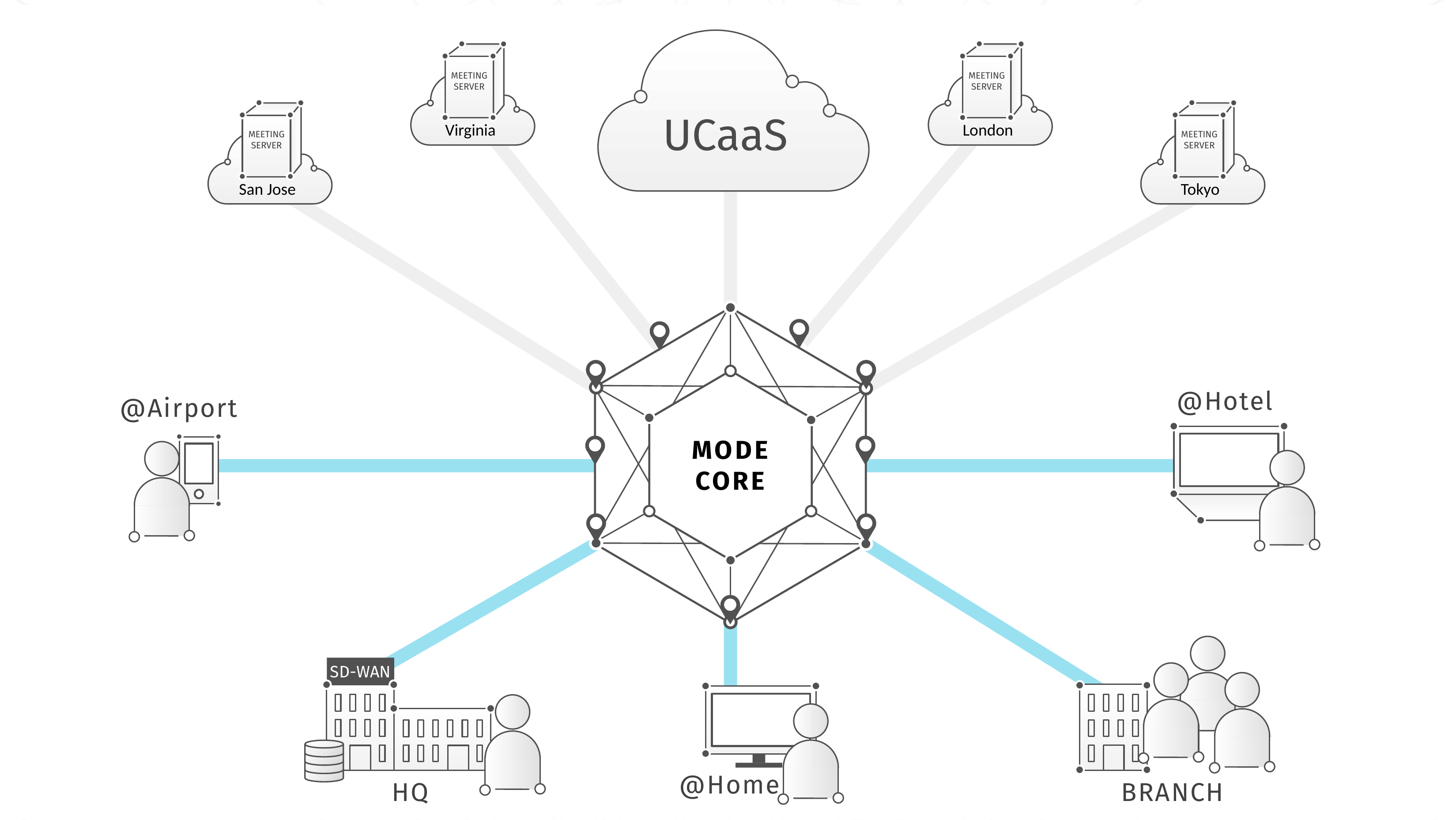

MEETING SERVER

Virginia

MEETING SERVER

London

MEETING SERVER

San Jose

MEETING SERVER

Tokyo
UCaaS
@Hotel
@Airport

SD-WAN

HQ

BRANCH

@Home

MODE
CORE